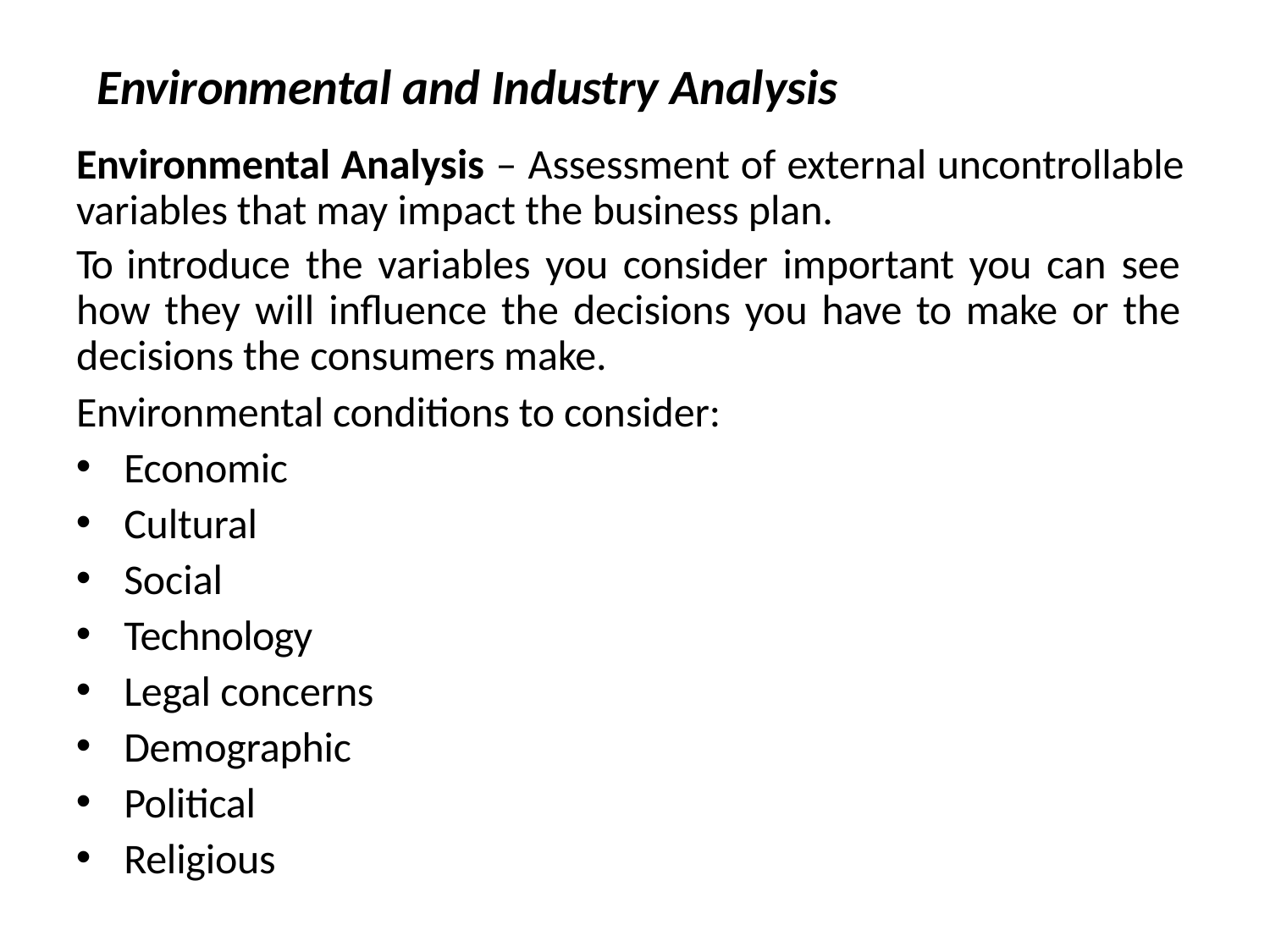

# Environmental and Industry Analysis
Environmental Analysis – Assessment of external uncontrollable  variables that may impact the business plan.
To introduce the variables you consider important you can see  how they will influence the decisions you have to make or the  decisions the consumers make.
Environmental conditions to consider:
Economic
Cultural
Social
Technology
Legal concerns
Demographic
Political
Religious